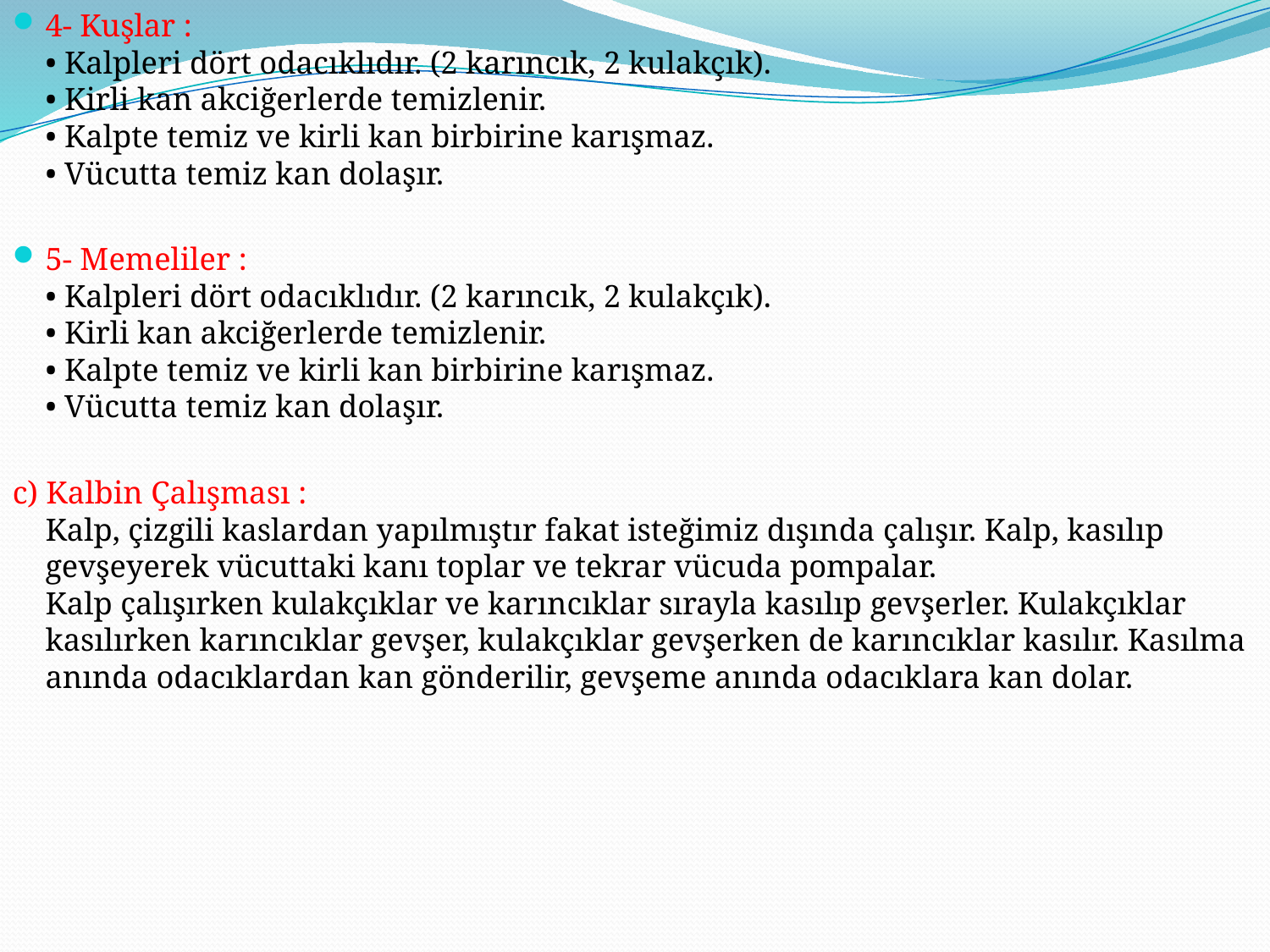

4- Kuşlar :
• Kalpleri dört odacıklıdır. (2 karıncık, 2 kulakçık).
• Kirli kan akciğerlerde temizlenir.
• Kalpte temiz ve kirli kan birbirine karışmaz.
• Vücutta temiz kan dolaşır.

5- Memeliler :
• Kalpleri dört odacıklıdır. (2 karıncık, 2 kulakçık).
• Kirli kan akciğerlerde temizlenir.
• Kalpte temiz ve kirli kan birbirine karışmaz.
• Vücutta temiz kan dolaşır.

c) Kalbin Çalışması :
Kalp, çizgili kaslardan yapılmıştır fakat isteğimiz dışında çalışır. Kalp, kasılıp gevşeyerek vücuttaki kanı toplar ve tekrar vücuda pompalar.
Kalp çalışırken kulakçıklar ve karıncıklar sırayla kasılıp gevşerler. Kulakçıklar kasılırken karıncıklar gevşer, kulakçıklar gevşerken de karıncıklar kasılır. Kasılma anında odacıklardan kan gönderilir, gevşeme anında odacıklara kan dolar.